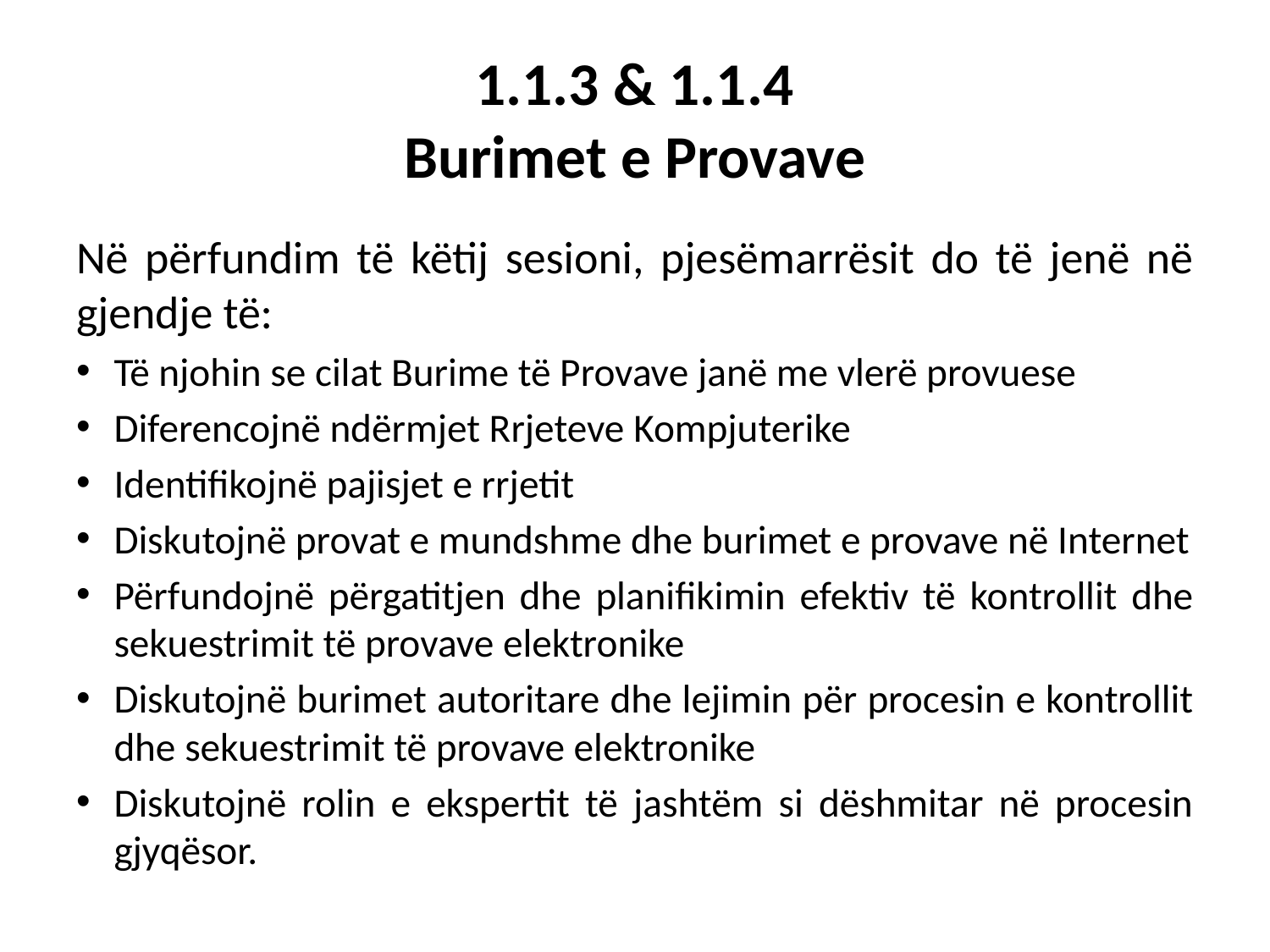

# 1.1.3 & 1.1.4 Burimet e Provave
Në përfundim të këtij sesioni, pjesëmarrësit do të jenë në gjendje të:
Të njohin se cilat Burime të Provave janë me vlerë provuese
Diferencojnë ndërmjet Rrjeteve Kompjuterike
Identifikojnë pajisjet e rrjetit
Diskutojnë provat e mundshme dhe burimet e provave në Internet
Përfundojnë përgatitjen dhe planifikimin efektiv të kontrollit dhe sekuestrimit të provave elektronike
Diskutojnë burimet autoritare dhe lejimin për procesin e kontrollit dhe sekuestrimit të provave elektronike
Diskutojnë rolin e ekspertit të jashtëm si dëshmitar në procesin gjyqësor.